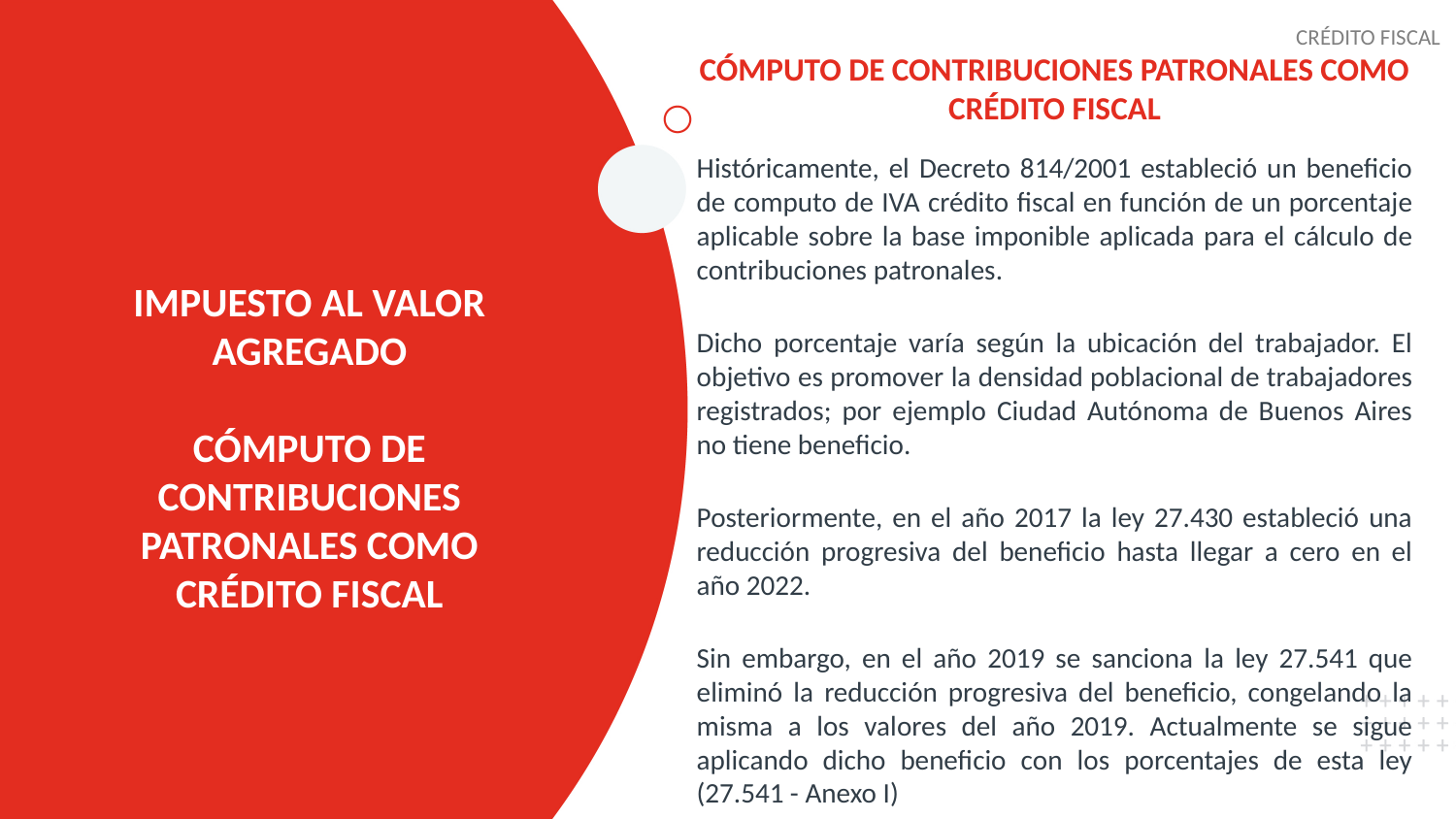

CÓMPUTO DE CONTRIBUCIONES PATRONALES COMO CRÉDITO FISCAL

Históricamente, el Decreto 814/2001 estableció un beneficio de computo de IVA crédito fiscal en función de un porcentaje aplicable sobre la base imponible aplicada para el cálculo de contribuciones patronales.

Dicho porcentaje varía según la ubicación del trabajador. El objetivo es promover la densidad poblacional de trabajadores registrados; por ejemplo Ciudad Autónoma de Buenos Aires no tiene beneficio.

Posteriormente, en el año 2017 la ley 27.430 estableció una reducción progresiva del beneficio hasta llegar a cero en el año 2022.

Sin embargo, en el año 2019 se sanciona la ley 27.541 que eliminó la reducción progresiva del beneficio, congelando la misma a los valores del año 2019. Actualmente se sigue aplicando dicho beneficio con los porcentajes de esta ley (27.541 - Anexo I)

CRÉDITO FISCAL
IMPUESTO AL VALOR AGREGADO
CÓMPUTO DE CONTRIBUCIONES PATRONALES COMO CRÉDITO FISCAL